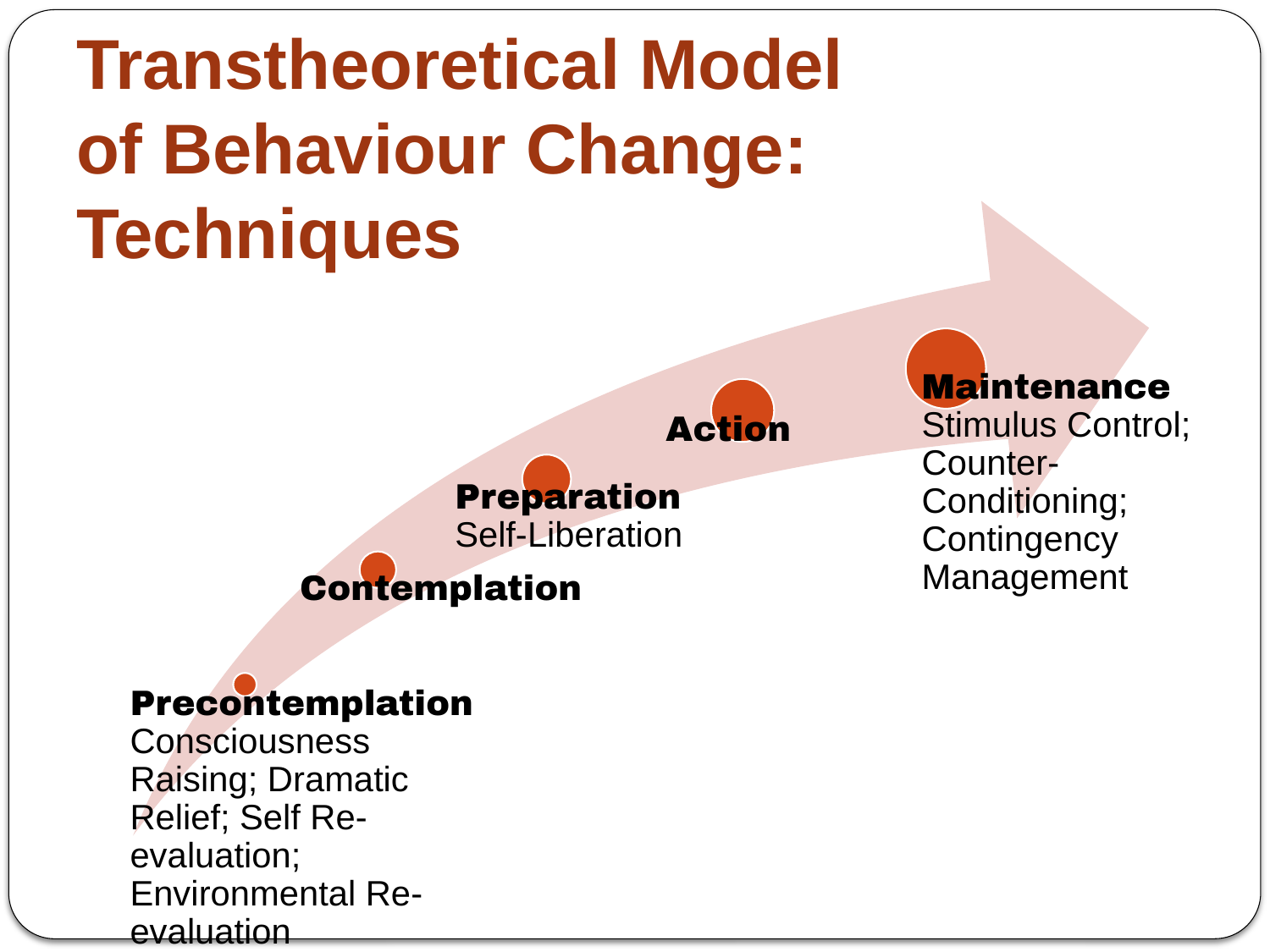

# Transtheoretical Model of Behaviour Change: Techniques
Precontemplation
Consciousness Raising; Dramatic Relief; Self Re-evaluation; Environmental Re-evaluation
Contemplation
Preparation
Self-Liberation
Action
Maintenance
Stimulus Control; Counter-Conditioning; Contingency Management